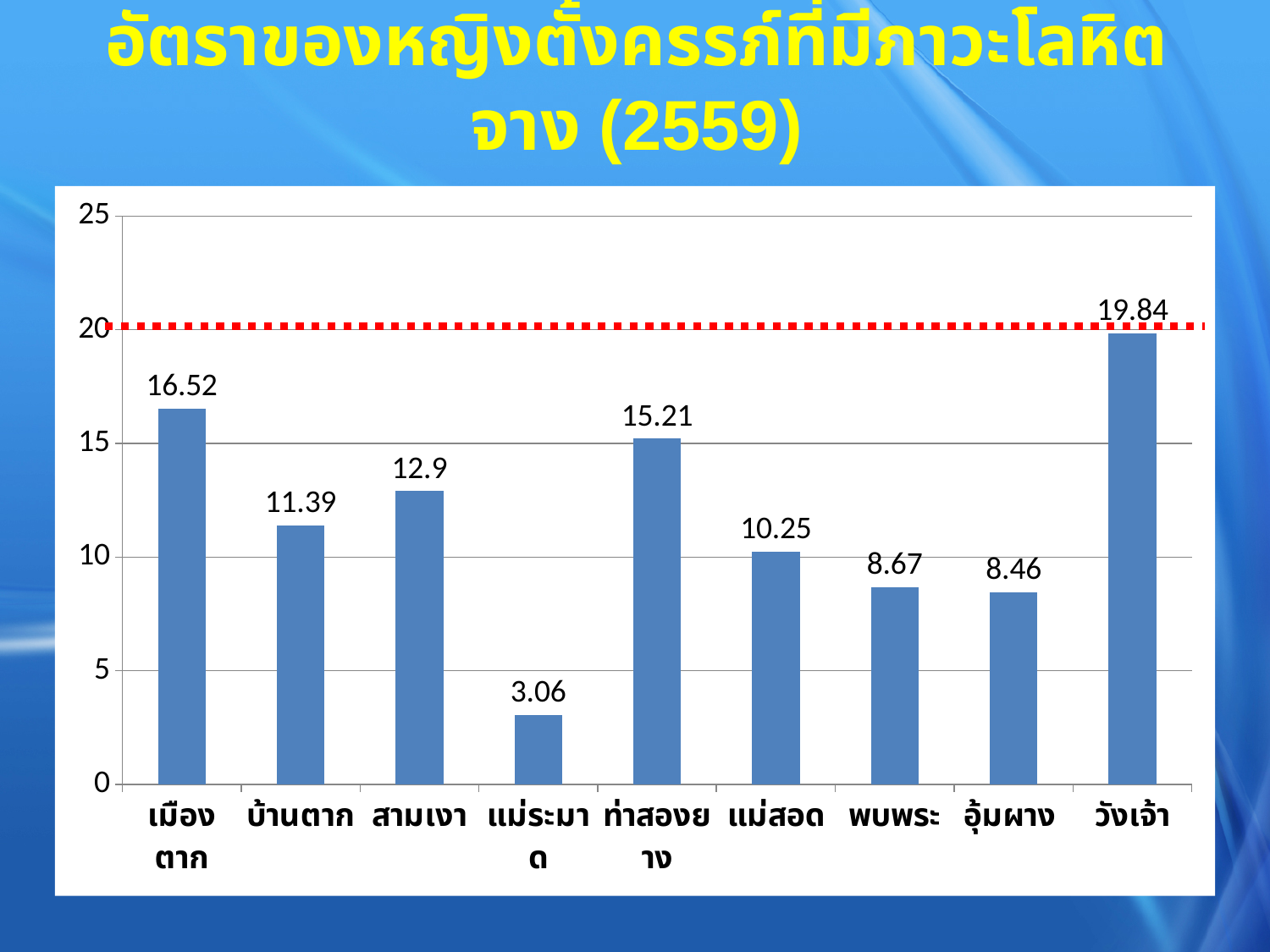

# อัตราของหญิงตั้งครรภ์ที่มีภาวะโลหิตจาง (2559)

### Chart

| Category | ชุดข้อมูล 1 |
|---|---|
| เมืองตาก | 16.52 |
| บ้านตาก | 11.39 |
| สามเงา | 12.9 |
| แม่ระมาด | 3.06 |
| ท่าสองยาง | 15.21 |
| แม่สอด | 10.25 |
| พบพระ | 8.67 |
| อุ้มผาง  | 8.46 |
| วังเจ้า | 19.84 |